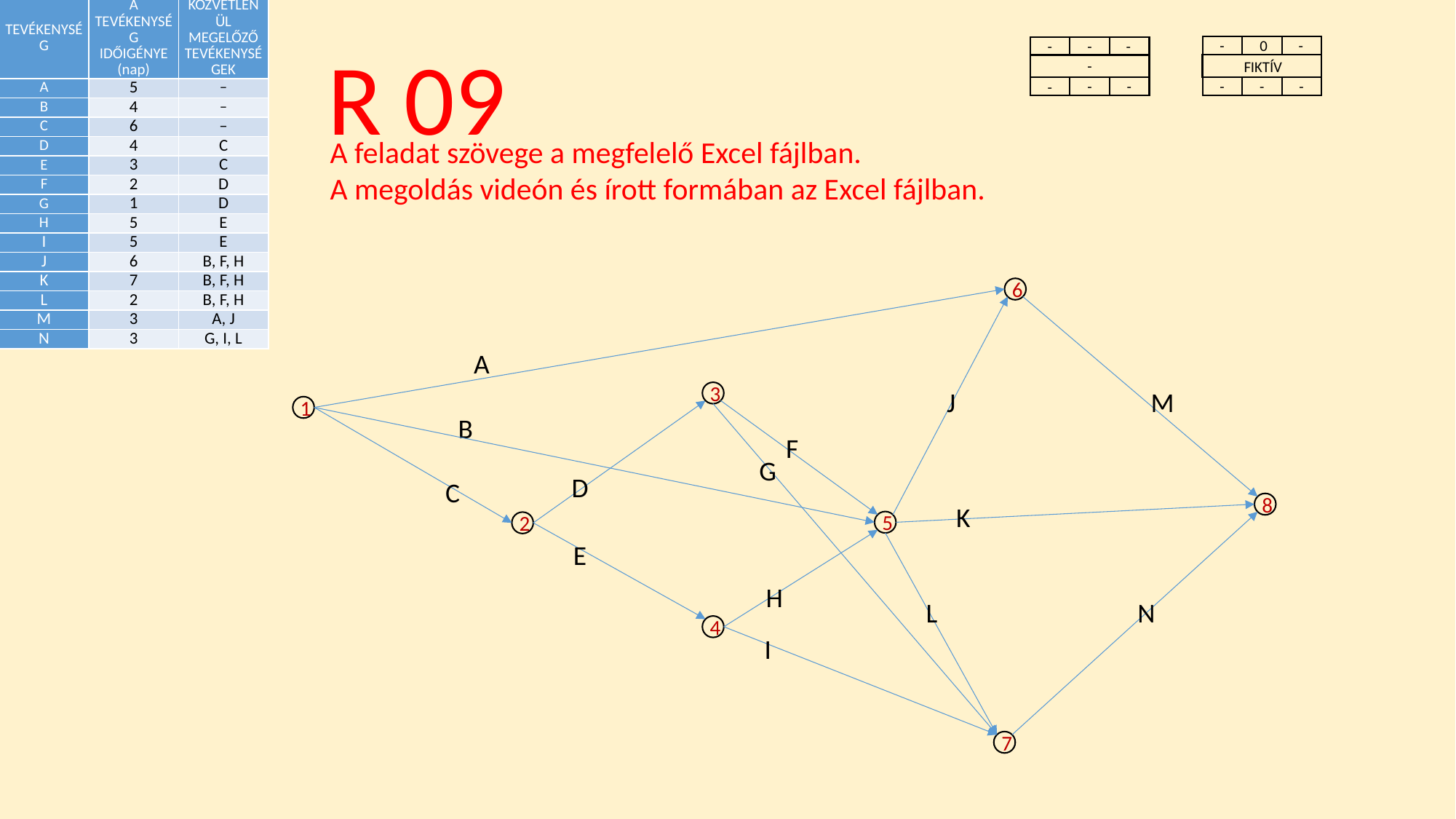

| TEVÉKENYSÉG | A TEVÉKENYSÉG IDŐIGÉNYE (nap) | KÖZVETLENÜL MEGELŐZŐ TEVÉKENYSÉGEK |
| --- | --- | --- |
| A | 5 | – |
| B | 4 | – |
| C | 6 | – |
| D | 4 | C |
| E | 3 | C |
| F | 2 | D |
| G | 1 | D |
| H | 5 | E |
| I | 5 | E |
| J | 6 | B, F, H |
| K | 7 | B, F, H |
| L | 2 | B, F, H |
| M | 3 | A, J |
| N | 3 | G, I, L |
R 09
-
0
-

FIKTÍV
-
-
-
-
-
-

-
-
-
-
A feladat szövege a megfelelő Excel fájlban.
A megoldás videón és írott formában az Excel fájlban.
6
A
J
M
3
1
B
F
G
D
C
8
K
5
2
E
H
L
N
4
I
7